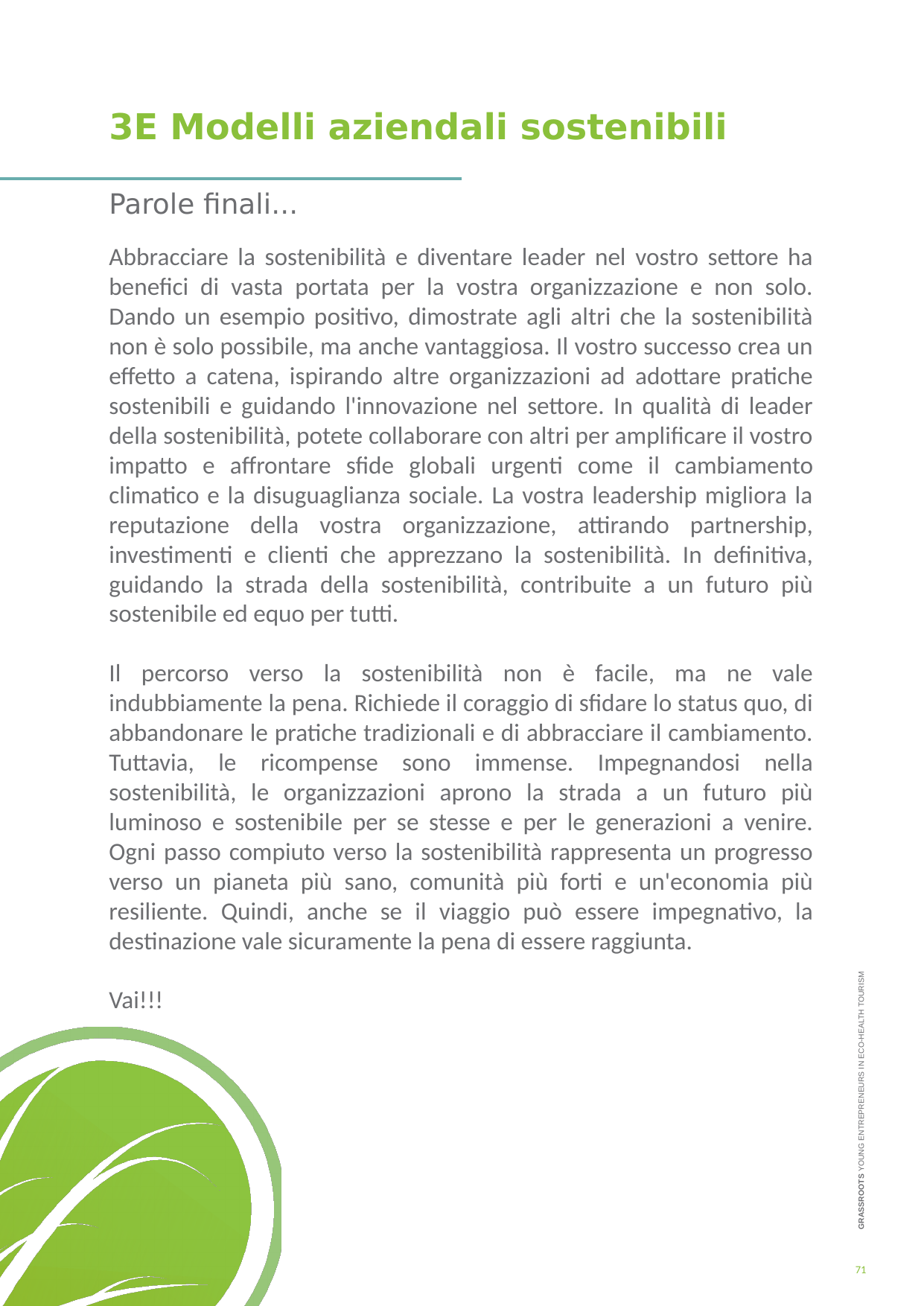

3E Modelli aziendali sostenibili
Parole finali...
Abbracciare la sostenibilità e diventare leader nel vostro settore ha benefici di vasta portata per la vostra organizzazione e non solo. Dando un esempio positivo, dimostrate agli altri che la sostenibilità non è solo possibile, ma anche vantaggiosa. Il vostro successo crea un effetto a catena, ispirando altre organizzazioni ad adottare pratiche sostenibili e guidando l'innovazione nel settore. In qualità di leader della sostenibilità, potete collaborare con altri per amplificare il vostro impatto e affrontare sfide globali urgenti come il cambiamento climatico e la disuguaglianza sociale. La vostra leadership migliora la reputazione della vostra organizzazione, attirando partnership, investimenti e clienti che apprezzano la sostenibilità. In definitiva, guidando la strada della sostenibilità, contribuite a un futuro più sostenibile ed equo per tutti.

Il percorso verso la sostenibilità non è facile, ma ne vale indubbiamente la pena. Richiede il coraggio di sfidare lo status quo, di abbandonare le pratiche tradizionali e di abbracciare il cambiamento. Tuttavia, le ricompense sono immense. Impegnandosi nella sostenibilità, le organizzazioni aprono la strada a un futuro più luminoso e sostenibile per se stesse e per le generazioni a venire. Ogni passo compiuto verso la sostenibilità rappresenta un progresso verso un pianeta più sano, comunità più forti e un'economia più resiliente. Quindi, anche se il viaggio può essere impegnativo, la destinazione vale sicuramente la pena di essere raggiunta.

Vai!!!

71